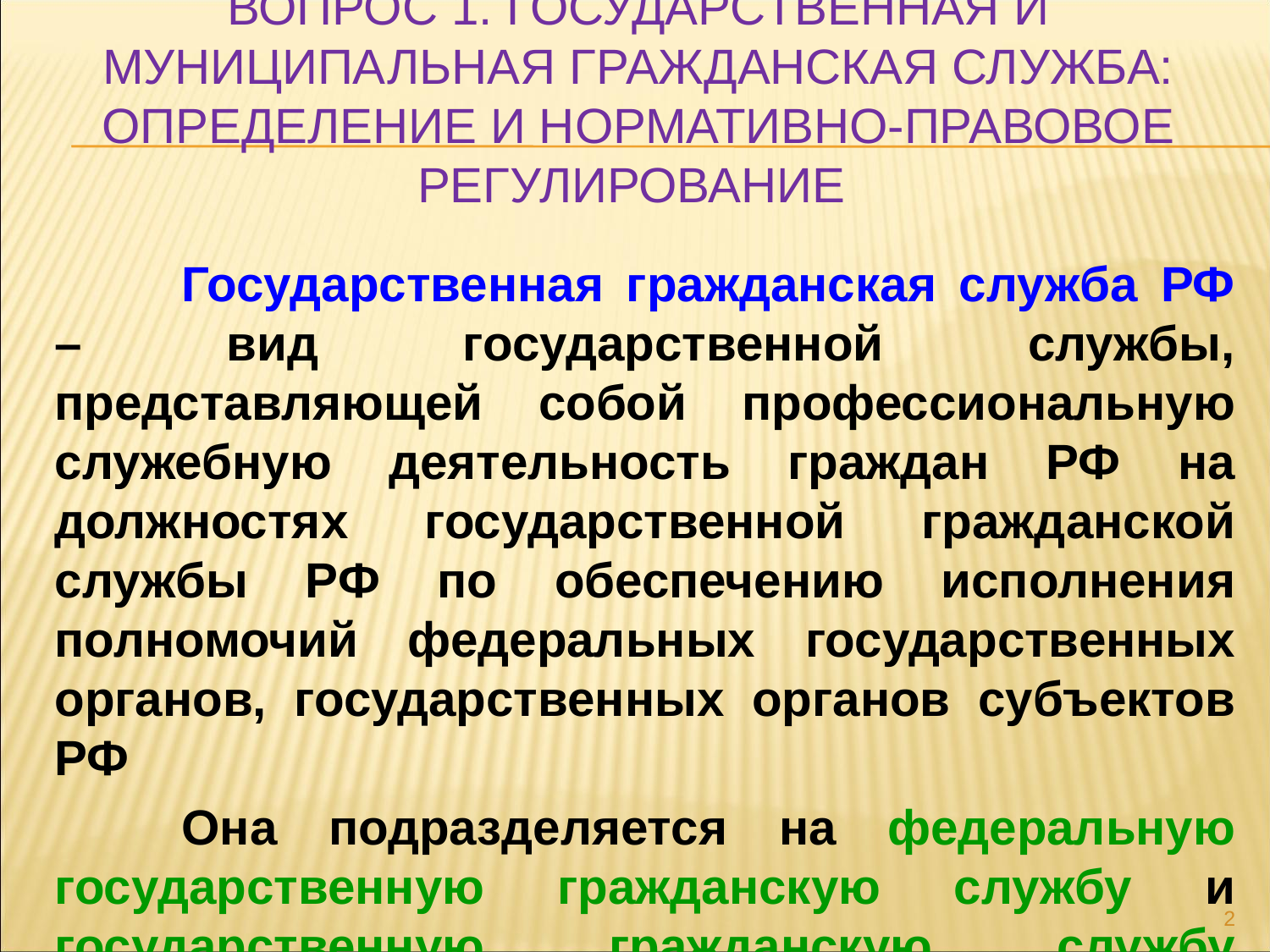

# Вопрос 1. государственная и муниципальная гражданская служба: определение и нормативно-правовое регулирование
	Государственная гражданская служба РФ – вид государственной службы, представляющей собой профессиональную служебную деятельность граждан РФ на должностях государственной гражданской службы РФ по обеспечению исполнения полномочий федеральных государственных органов, государственных органов субъектов РФ
	Она подразделяется на федеральную государственную гражданскую службу и государственную гражданскую службу субъектов РФ.

2